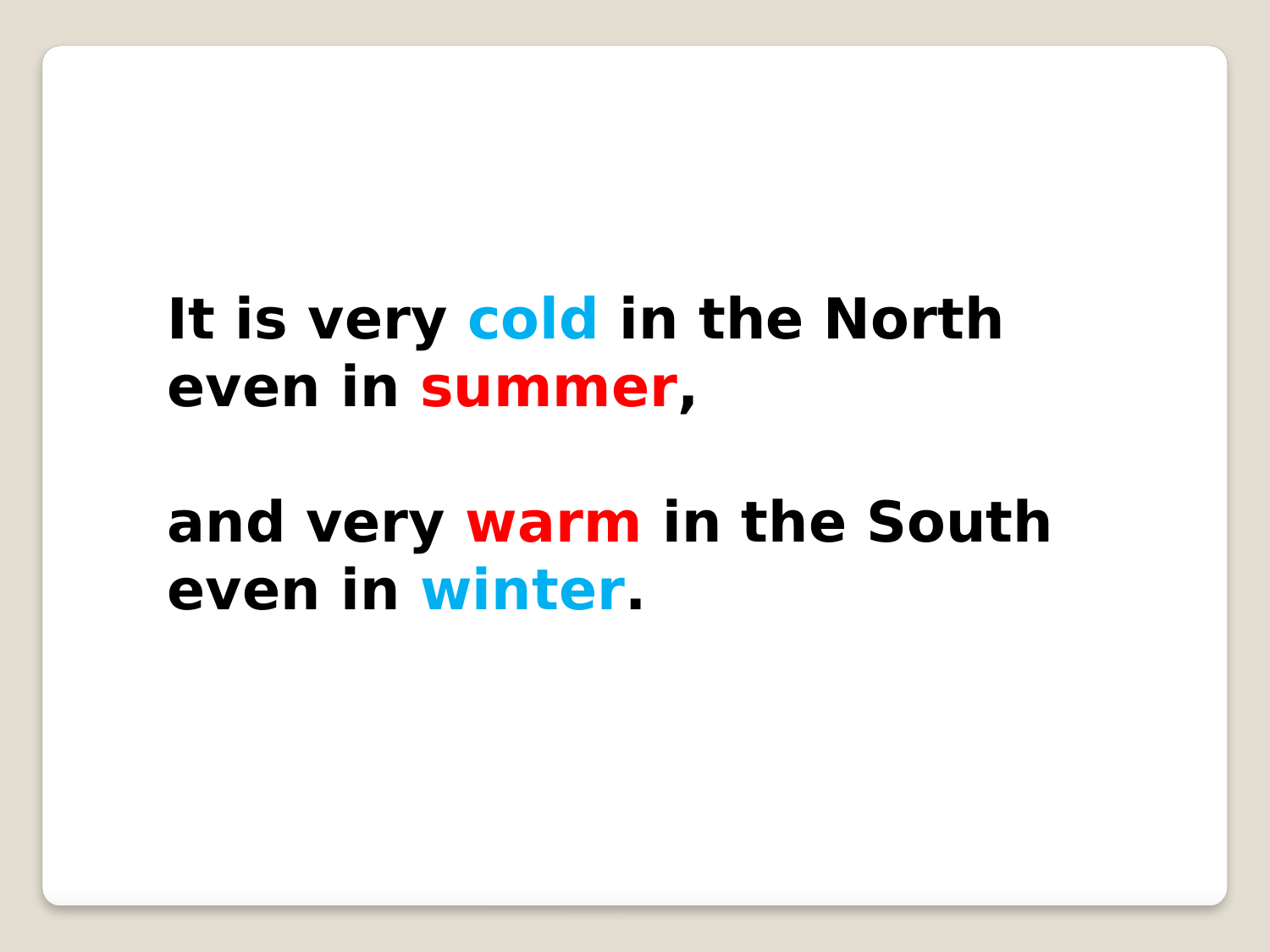

It is very cold in the North even in summer,

and very warm in the South even in winter.